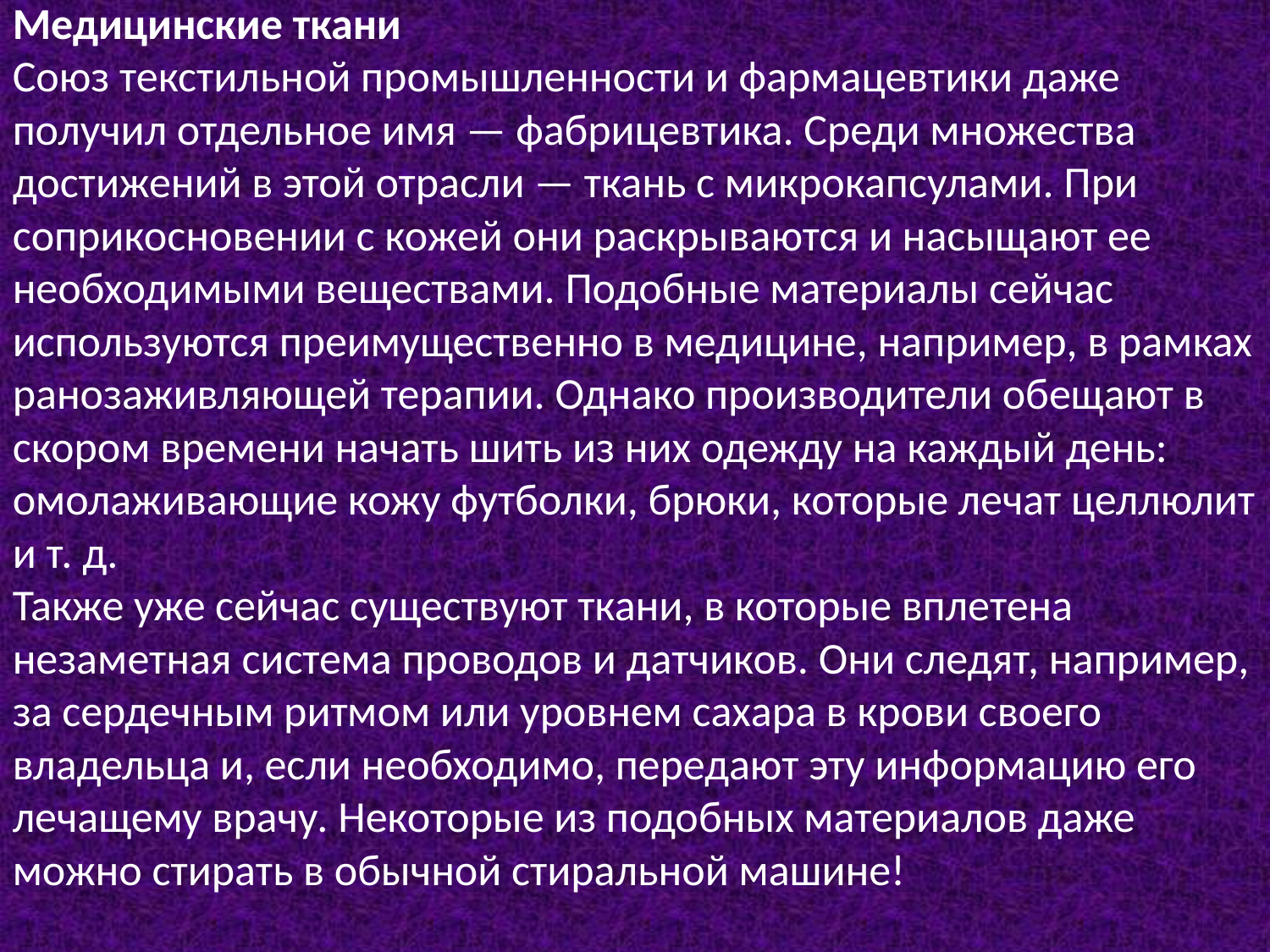

Медицинские ткани
Союз текстильной промышленности и фармацевтики даже получил отдельное имя — фабрицевтика. Среди множества достижений в этой отрасли — ткань с микрокапсулами. При соприкосновении с кожей они раскрываются и насыщают ее необходимыми веществами. Подобные материалы сейчас используются преимущественно в медицине, например, в рамках ранозаживляющей терапии. Однако производители обещают в скором времени начать шить из них одежду на каждый день: омолаживающие кожу футболки, брюки, которые лечат целлюлит и т. д.
Также уже сейчас существуют ткани, в которые вплетена незаметная система проводов и датчиков. Они следят, например, за сердечным ритмом или уровнем сахара в крови своего владельца и, если необходимо, передают эту информацию его лечащему врачу. Некоторые из подобных материалов даже можно стирать в обычной стиральной машине!
#